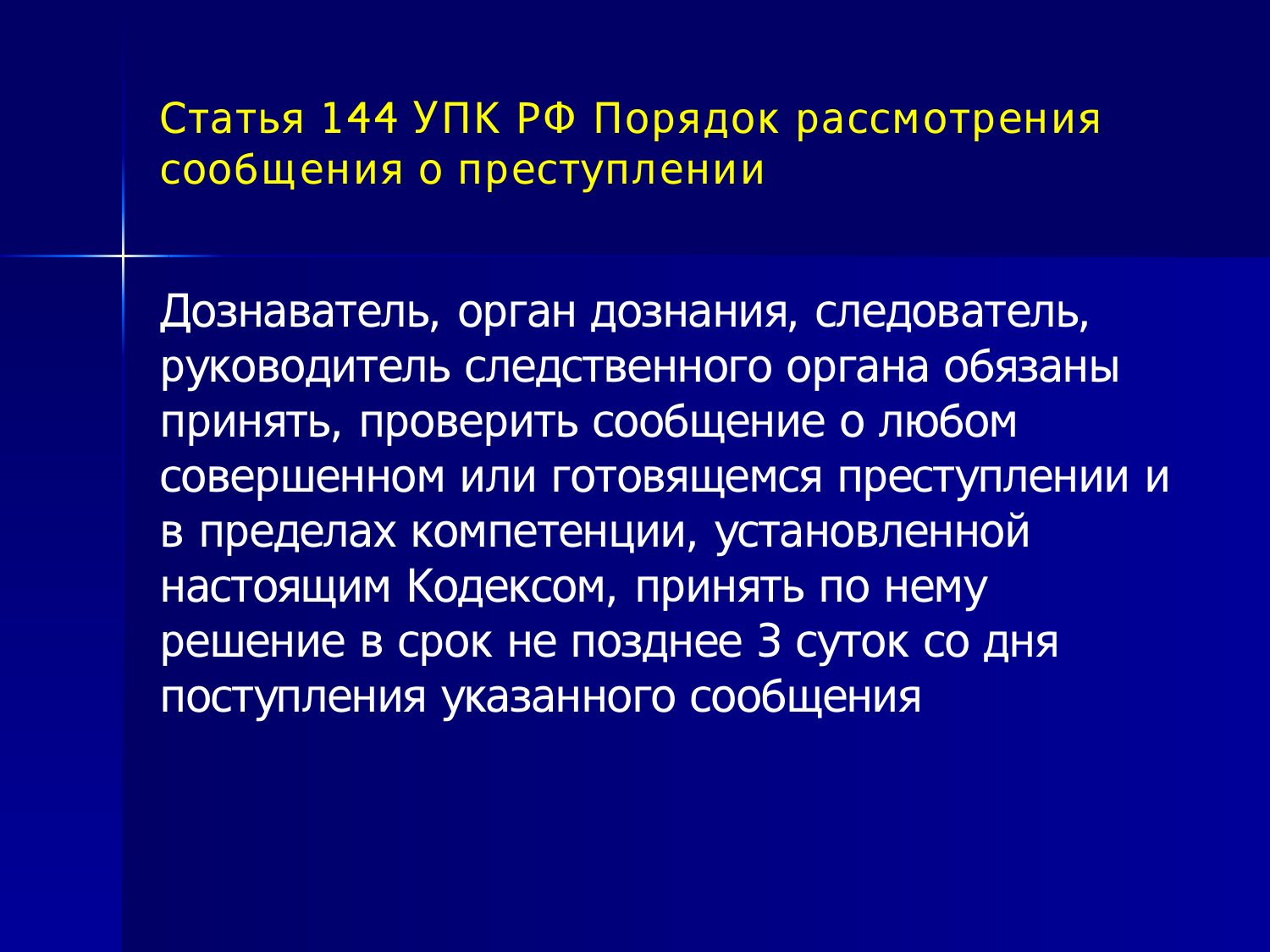

# Статья 144 УПК РФ Порядок рассмотрения сообщения о преступлении
Дознаватель, орган дознания, следователь, руководитель следственного органа обязаны принять, проверить сообщение о любом совершенном или готовящемся преступлении и в пределах компетенции, установленной настоящим Кодексом, принять по нему решение в срок не позднее 3 суток со дня поступления указанного сообщения